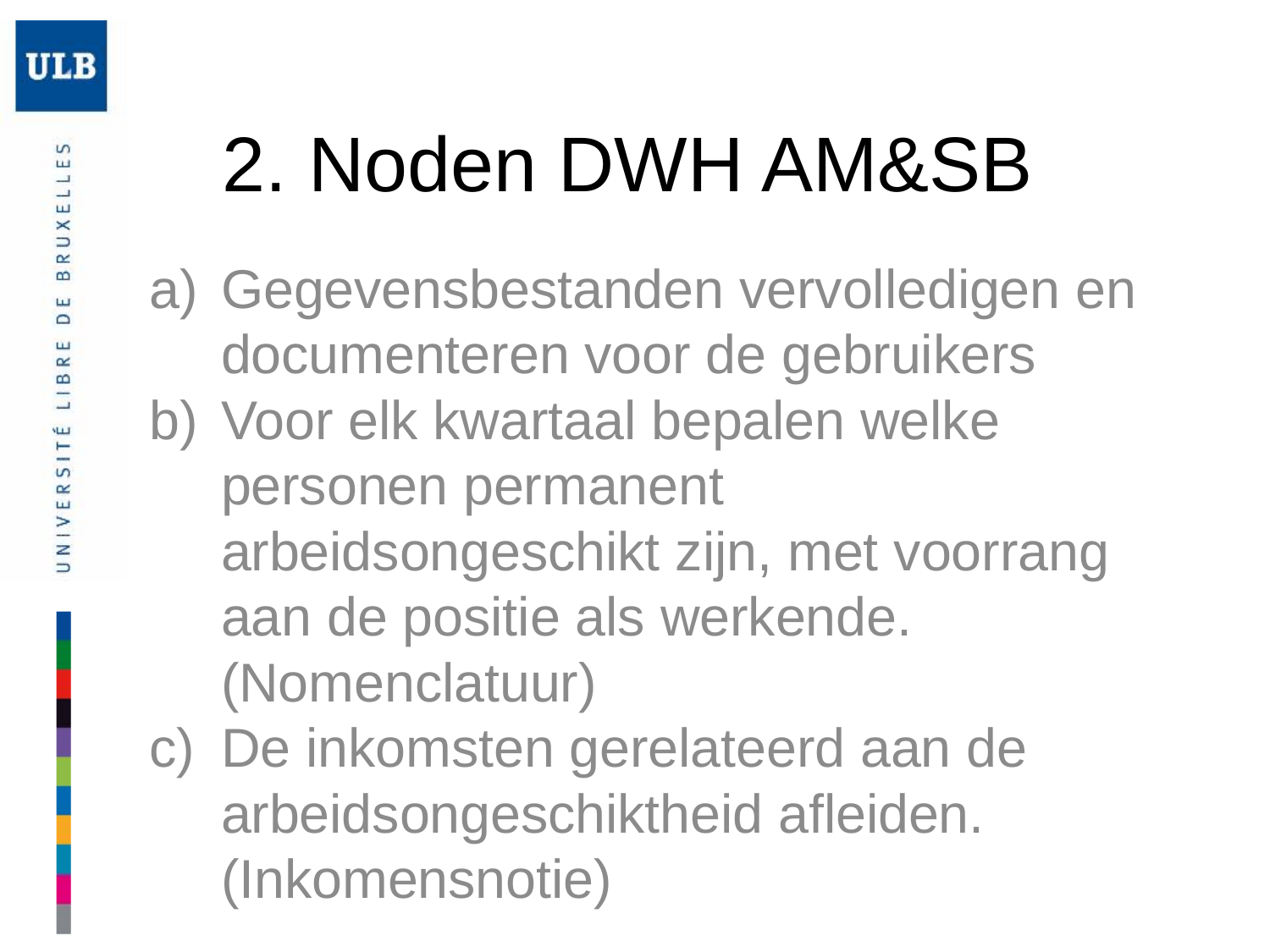

# 2. Noden DWH AM&SB
Gegevensbestanden vervolledigen en documenteren voor de gebruikers
Voor elk kwartaal bepalen welke personen permanent arbeidsongeschikt zijn, met voorrang aan de positie als werkende. (Nomenclatuur)
De inkomsten gerelateerd aan de arbeidsongeschiktheid afleiden. (Inkomensnotie)